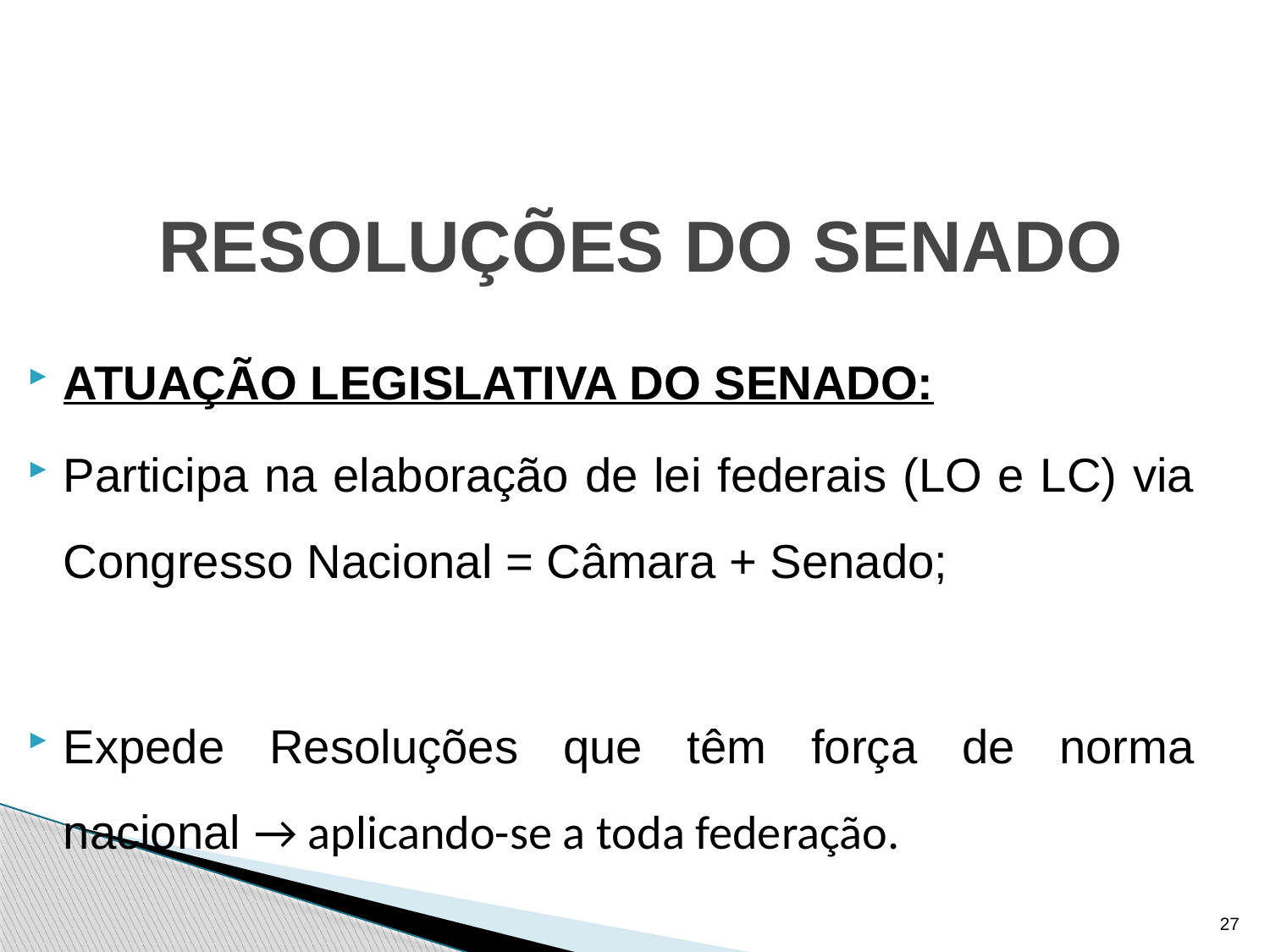

# RESOLUÇÕES DO SENADO
ATUAÇÃO LEGISLATIVA DO SENADO:
Participa na elaboração de lei federais (LO e LC) via Congresso Nacional = Câmara + Senado;

Expede Resoluções que têm força de norma nacional → aplicando-se a toda federação.

27